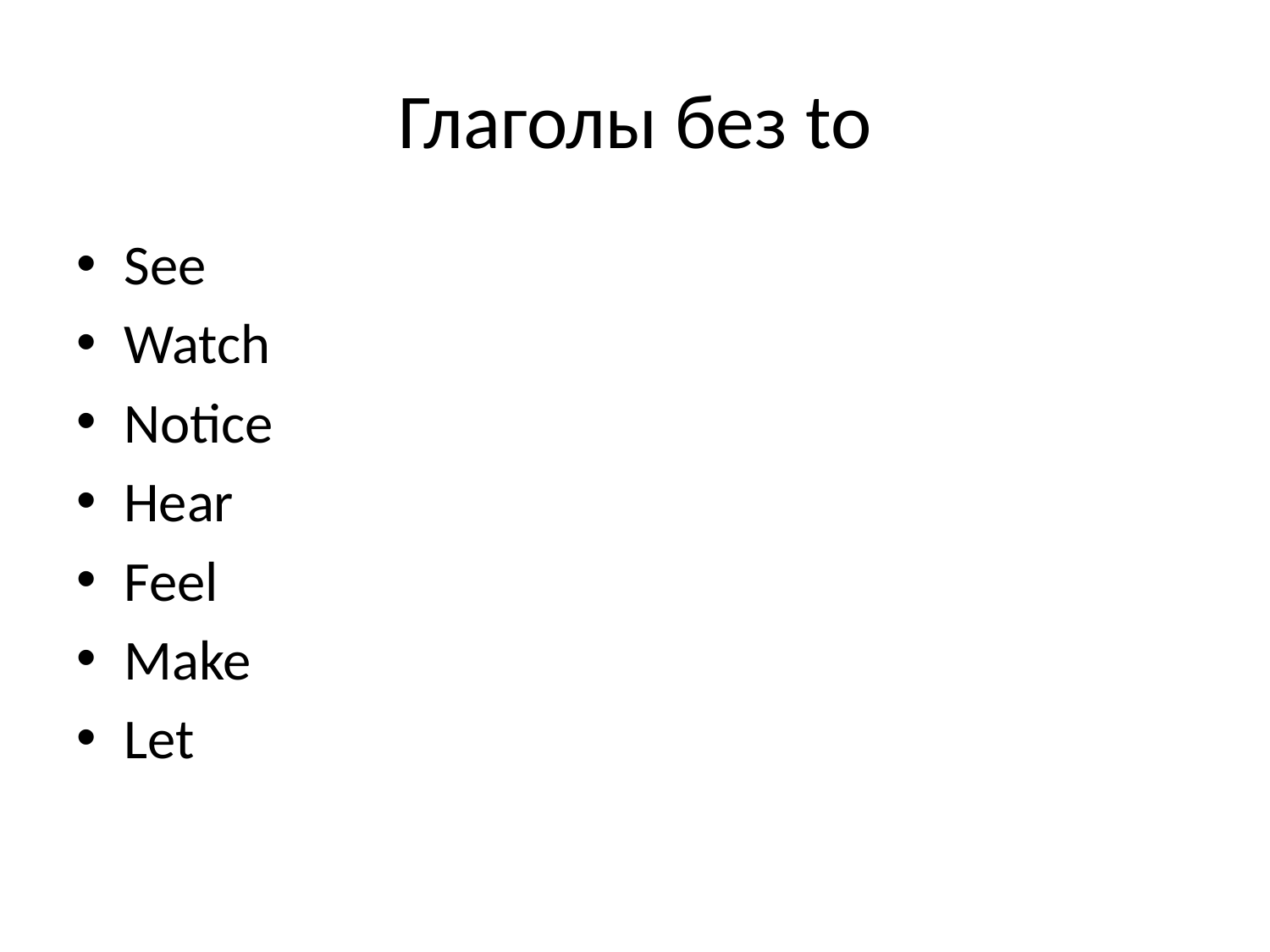

# Глаголы без to
See
Watch
Notice
Hear
Feel
Make
Let